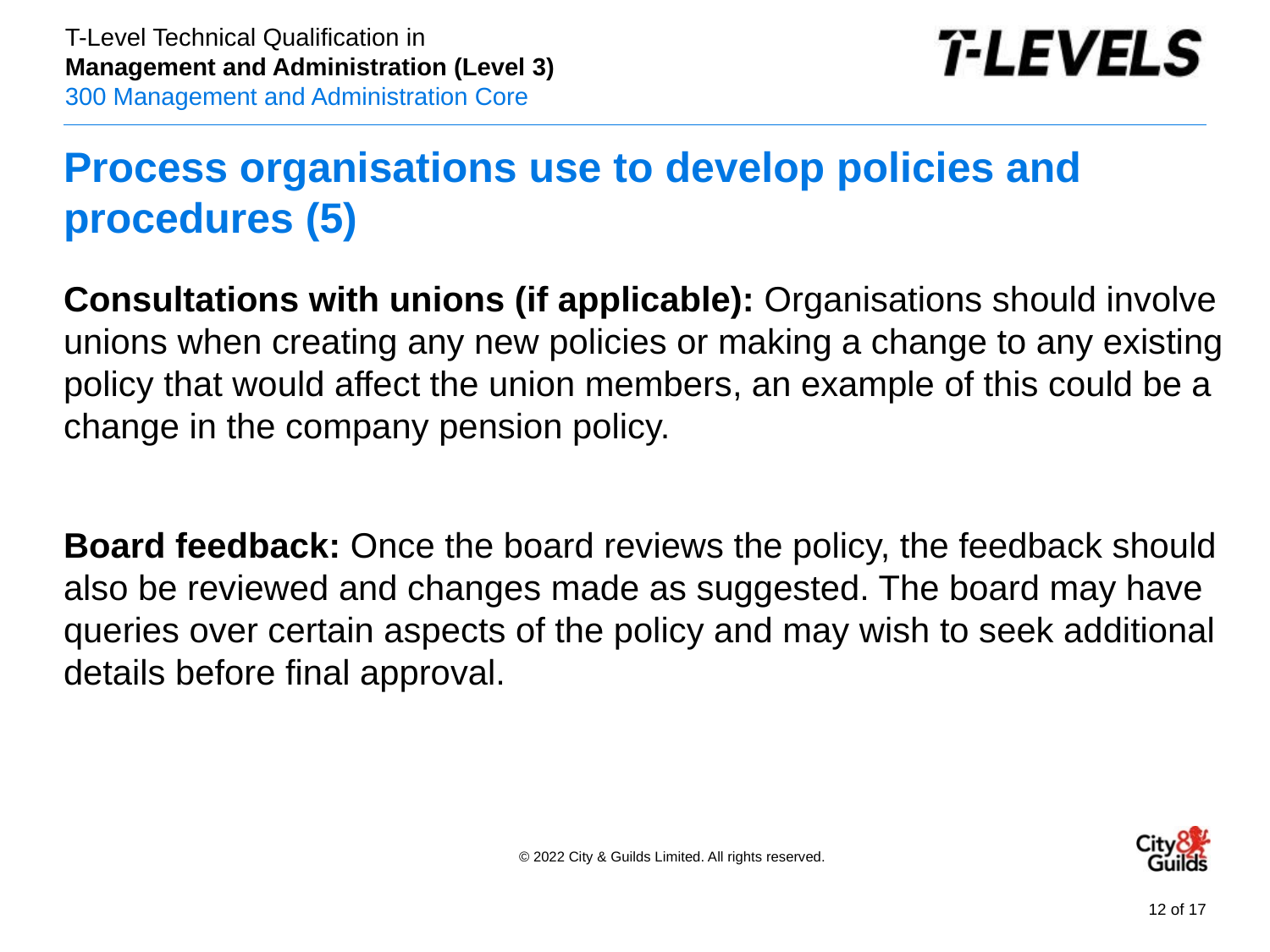

# Process organisations use to develop policies and procedures (5)
Consultations with unions (if applicable): Organisations should involve unions when creating any new policies or making a change to any existing policy that would affect the union members, an example of this could be a change in the company pension policy.

Board feedback: Once the board reviews the policy, the feedback should also be reviewed and changes made as suggested. The board may have queries over certain aspects of the policy and may wish to seek additional details before final approval.